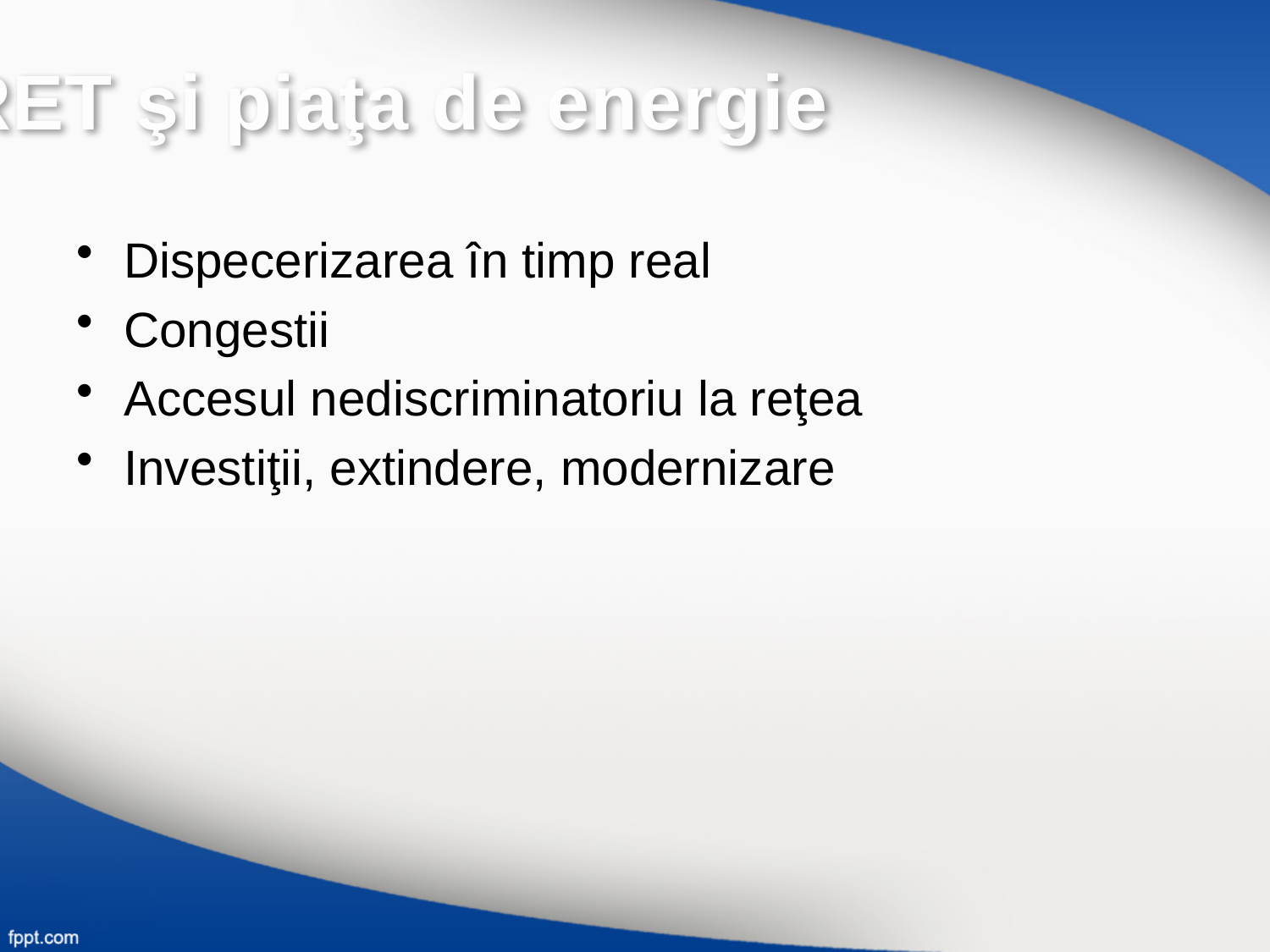

RET şi piaţa de energie
Dispecerizarea în timp real
Congestii
Accesul nediscriminatoriu la reţea
Investiţii, extindere, modernizare